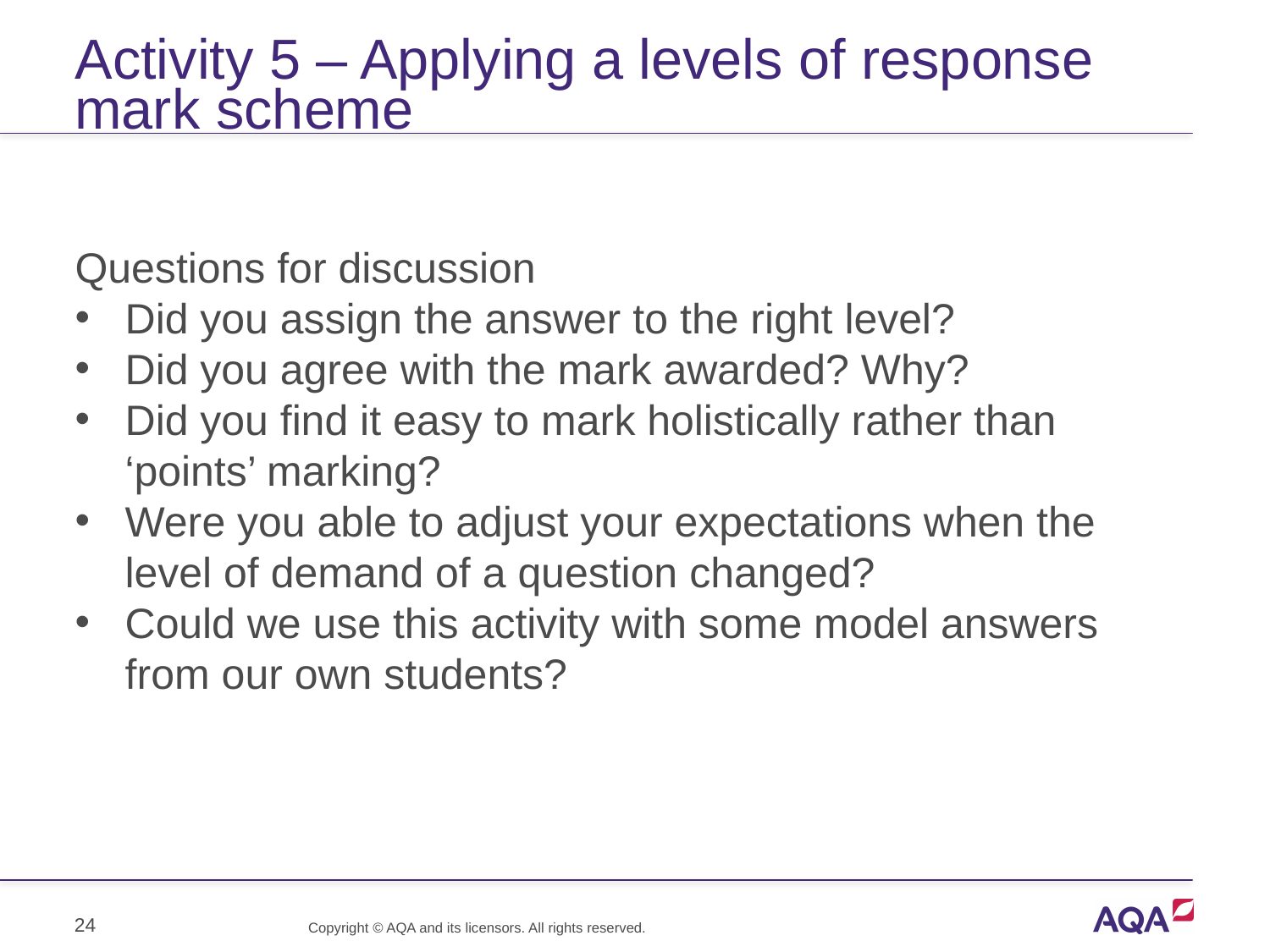

# Activity 5 – Applying a levels of response mark scheme
Questions for discussion
Did you assign the answer to the right level?
Did you agree with the mark awarded? Why?
Did you find it easy to mark holistically rather than ‘points’ marking?
Were you able to adjust your expectations when the level of demand of a question changed?
Could we use this activity with some model answers from our own students?
24
Copyright © AQA and its licensors. All rights reserved.